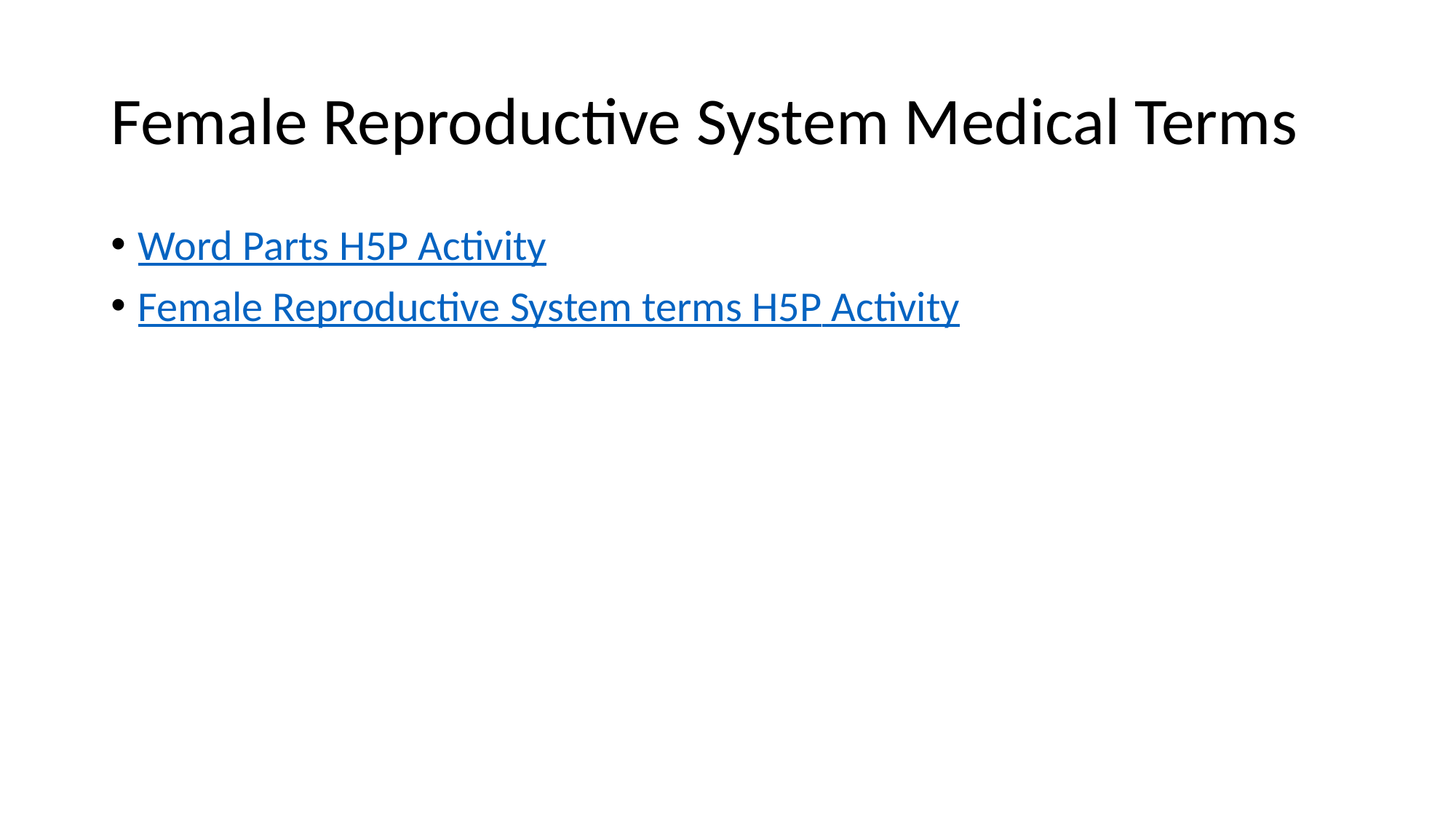

# Female Reproductive System Medical Terms
Word Parts H5P Activity
Female Reproductive System terms H5P Activity